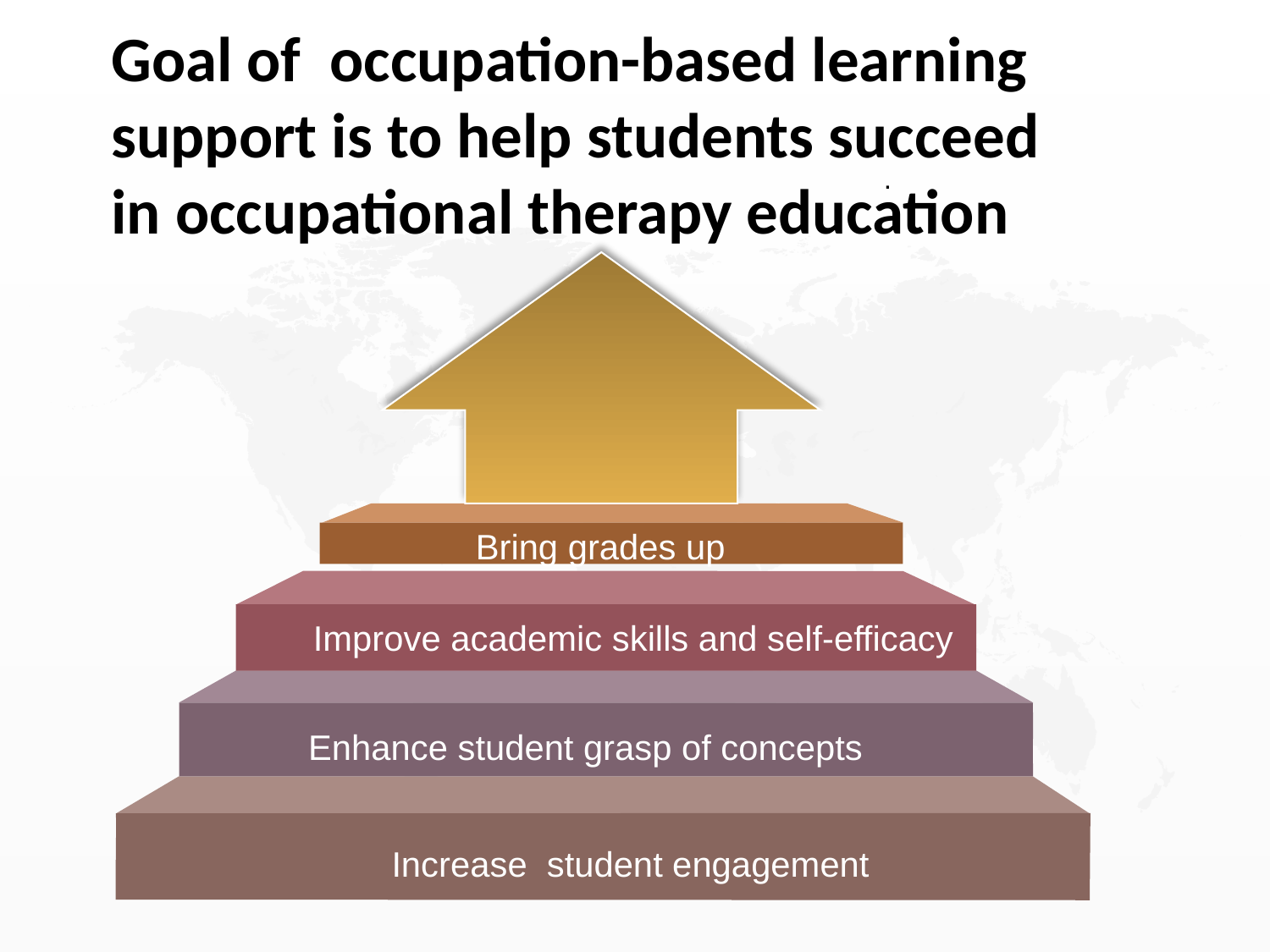

Goal of  occupation-based learning support is to help students succeed in occupational therapy education
.

Bring grades up

Improve academic skills and self-efficacy

Enhance student grasp of concepts

Increase  student engagement